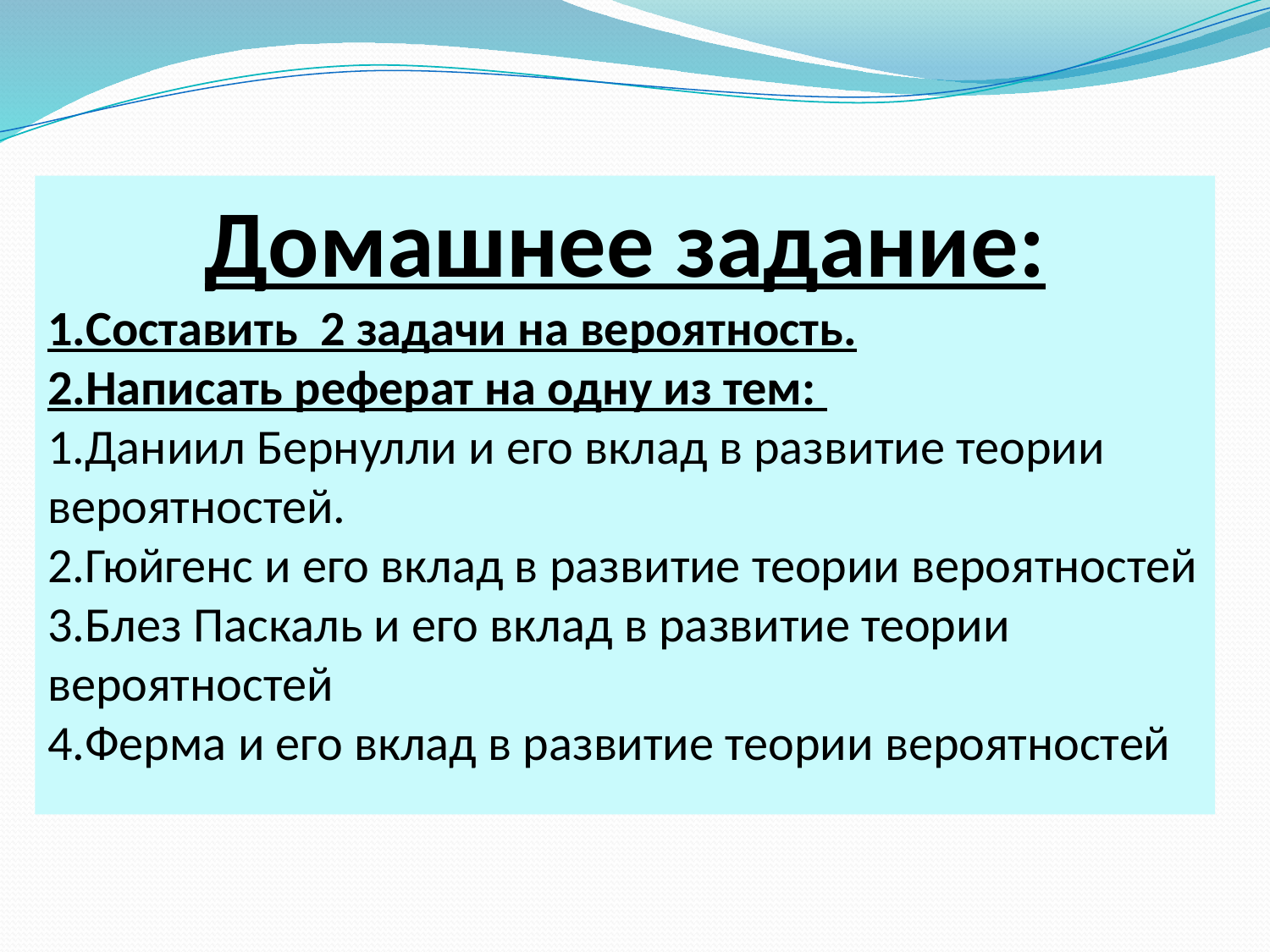

Домашнее задание:
1.Составить  2 задачи на вероятность.
2.Написать реферат на одну из тем:
Даниил Бернулли и его вклад в развитие теории вероятностей.
Гюйгенс и его вклад в развитие теории вероятностей
Блез Паскаль и его вклад в развитие теории вероятностей
Ферма и его вклад в развитие теории вероятностей